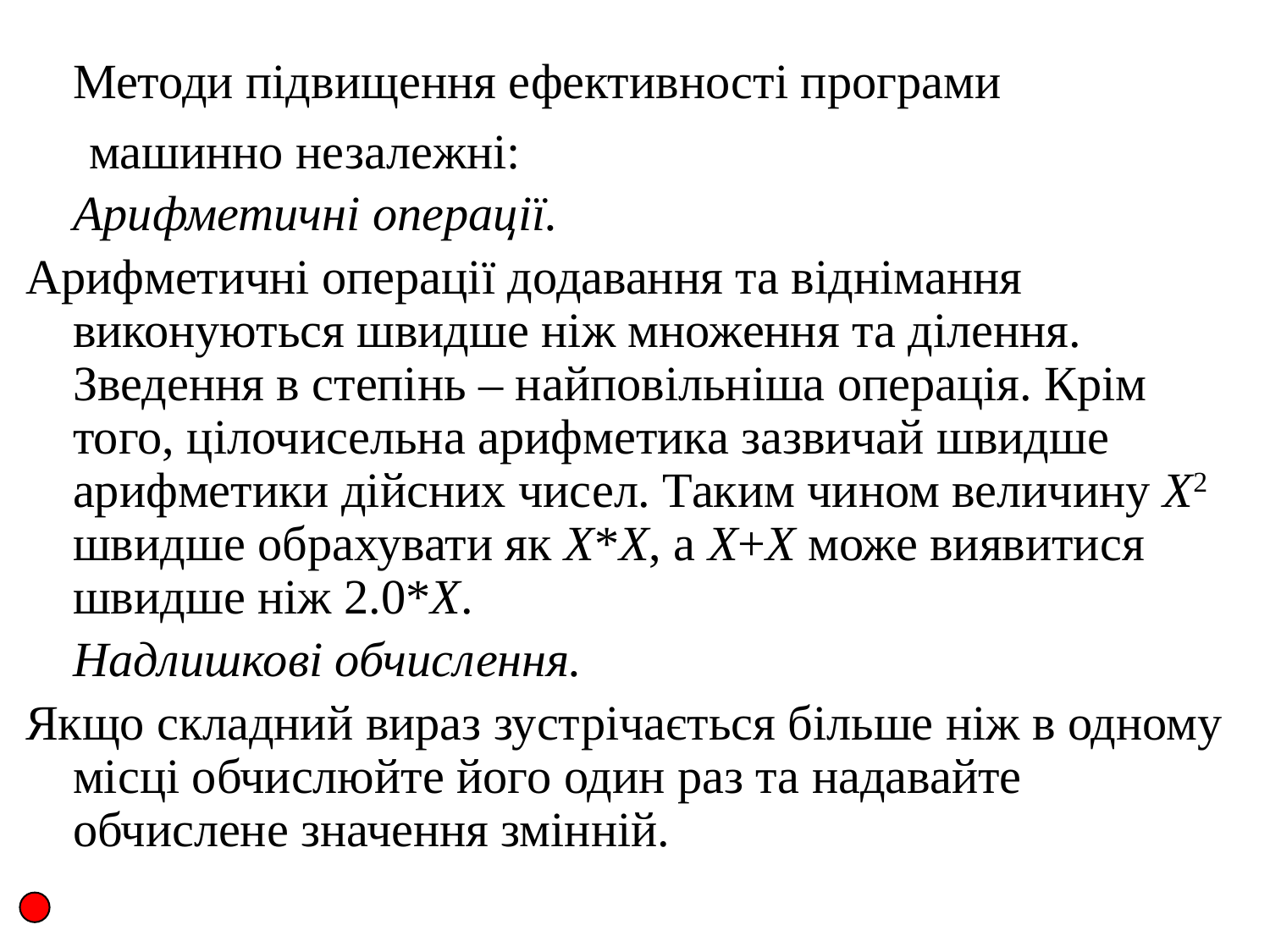

Методи підвищення ефективності програми
машинно незалежні:
	Арифметичні операції.
Арифметичні операції додавання та віднімання виконуються швидше ніж множення та ділення. Зведення в степінь – найповільніша операція. Крім того, цілочисельна арифметика зазвичай швидше арифметики дійсних чисел. Таким чином величину X2 швидше обрахувати як X*X, а X+X може виявитися швидше ніж 2.0*X.
	Надлишкові обчислення.
Якщо складний вираз зустрічається більше ніж в одному місці обчислюйте його один раз та надавайте обчислене значення змінній.